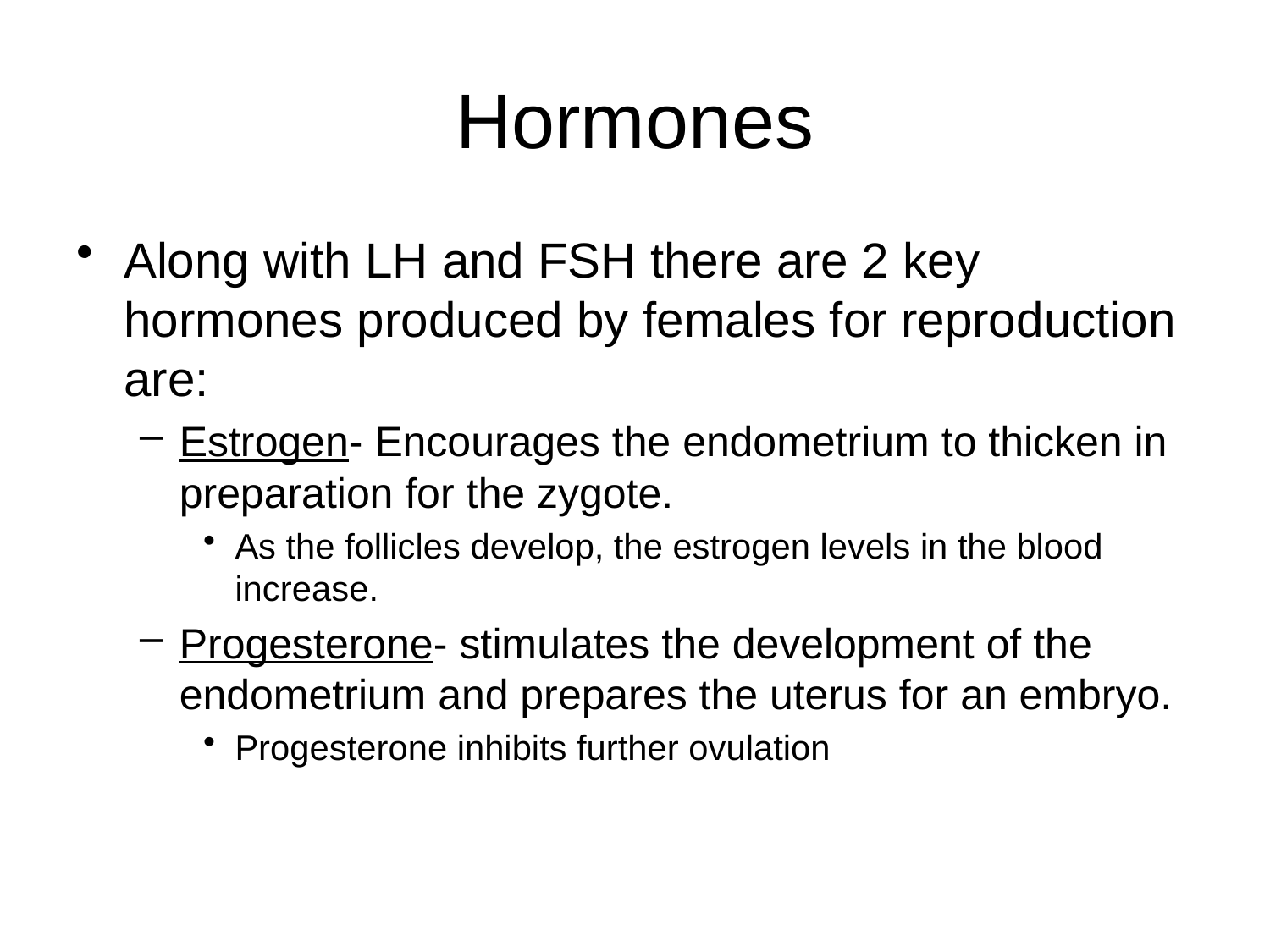

# Hormones
Along with LH and FSH there are 2 key hormones produced by females for reproduction are:
Estrogen- Encourages the endometrium to thicken in preparation for the zygote.
As the follicles develop, the estrogen levels in the blood increase.
Progesterone- stimulates the development of the endometrium and prepares the uterus for an embryo.
Progesterone inhibits further ovulation